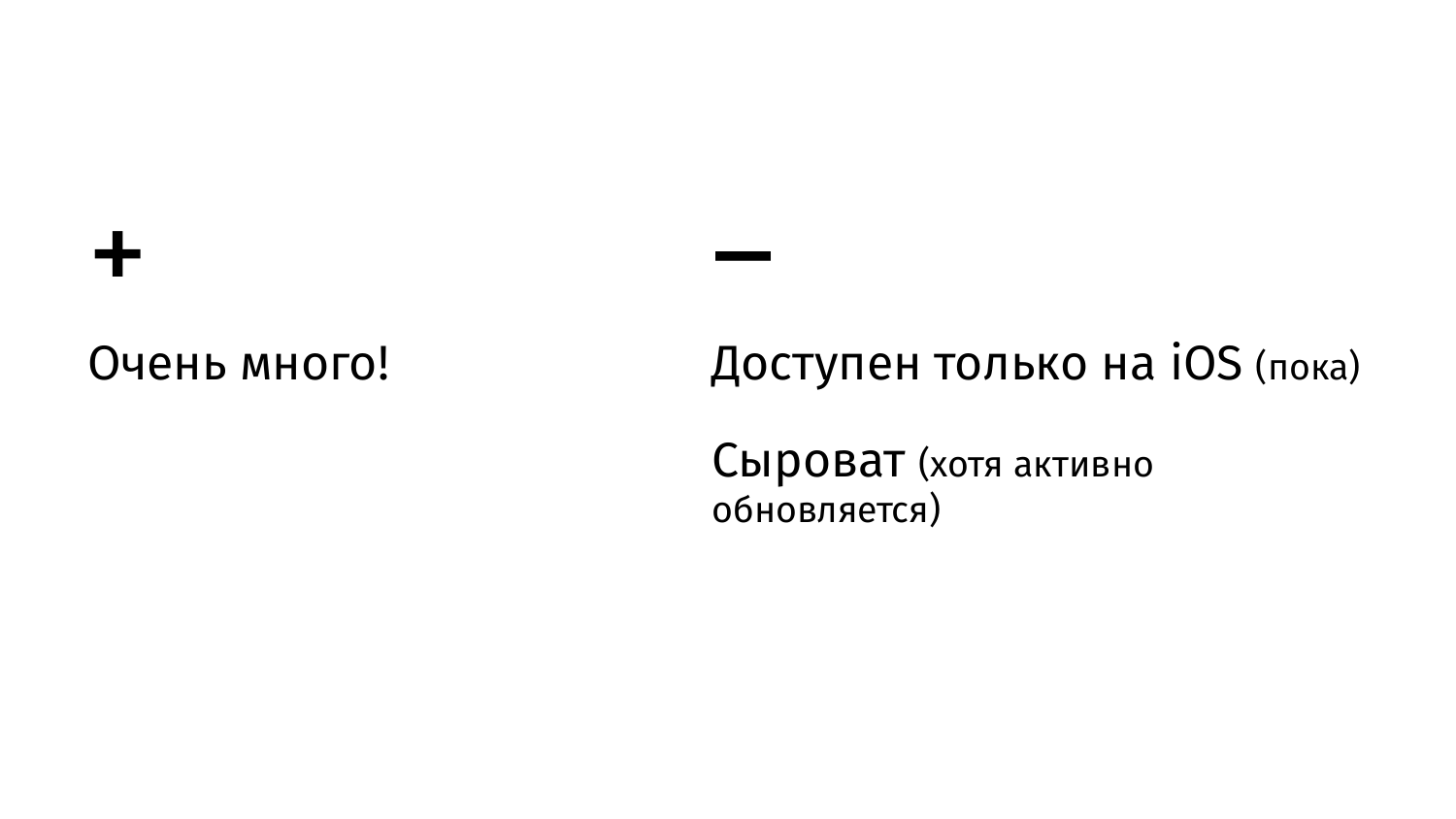

+
Очень много!
–
Доступен только на iOS (пока)
Сыроват (хотя активно обновляется)